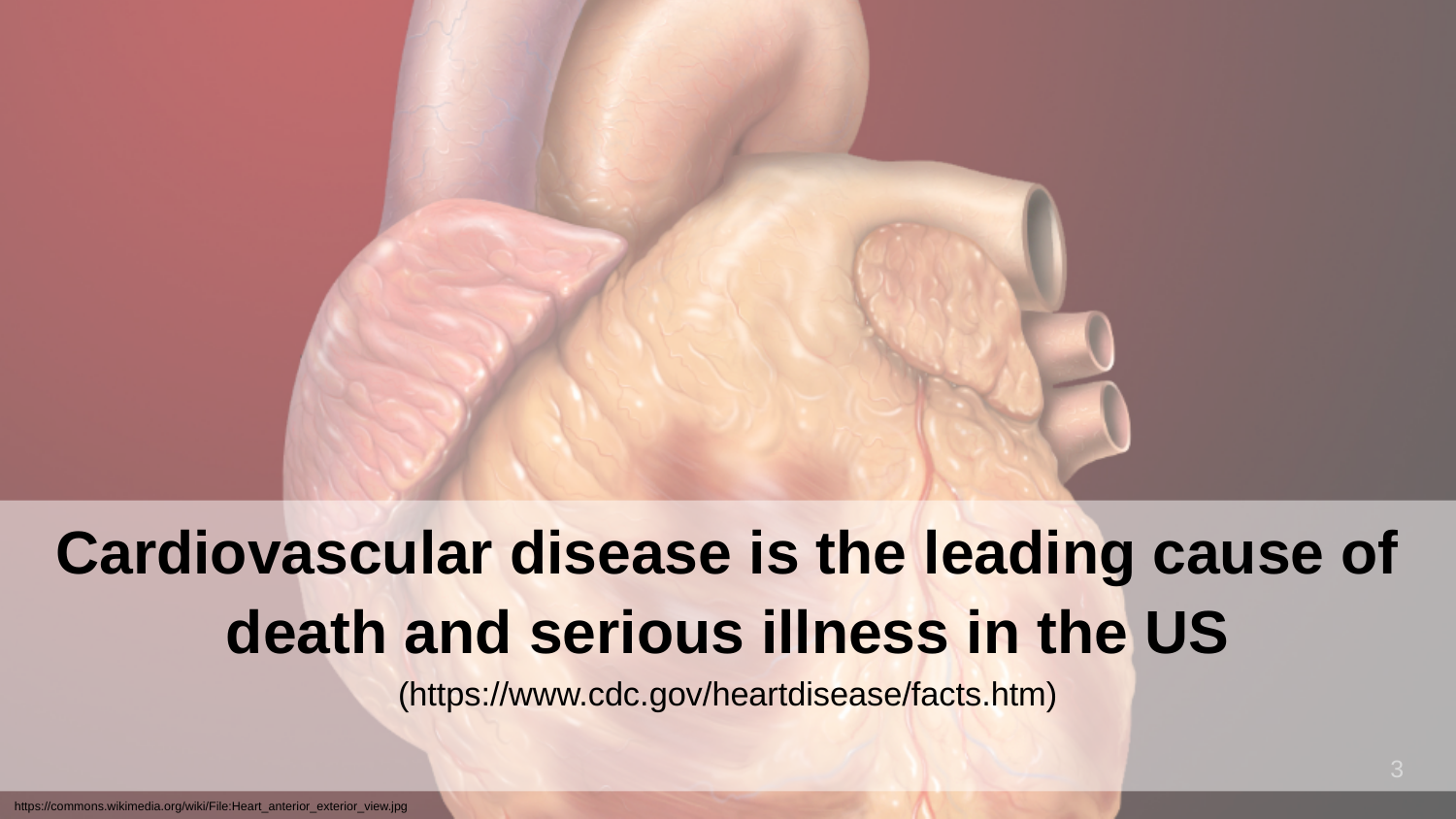

Cardiovascular disease is the leading cause of death and serious illness in the US
(https://www.cdc.gov/heartdisease/facts.htm)
3
https://commons.wikimedia.org/wiki/File:Heart_anterior_exterior_view.jpg